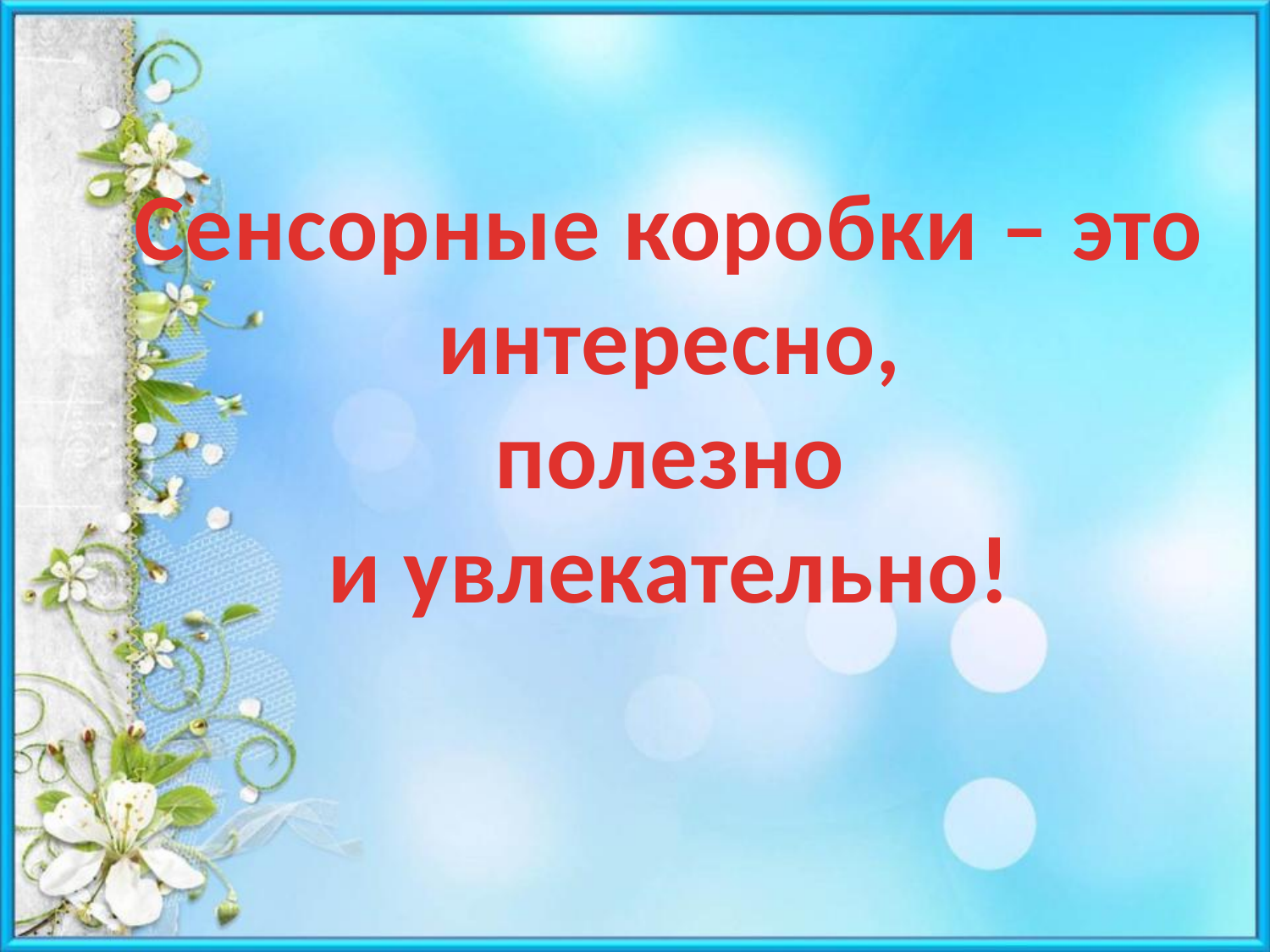

Сенсорные коробки – это интересно,
полезно
и увлекательно!